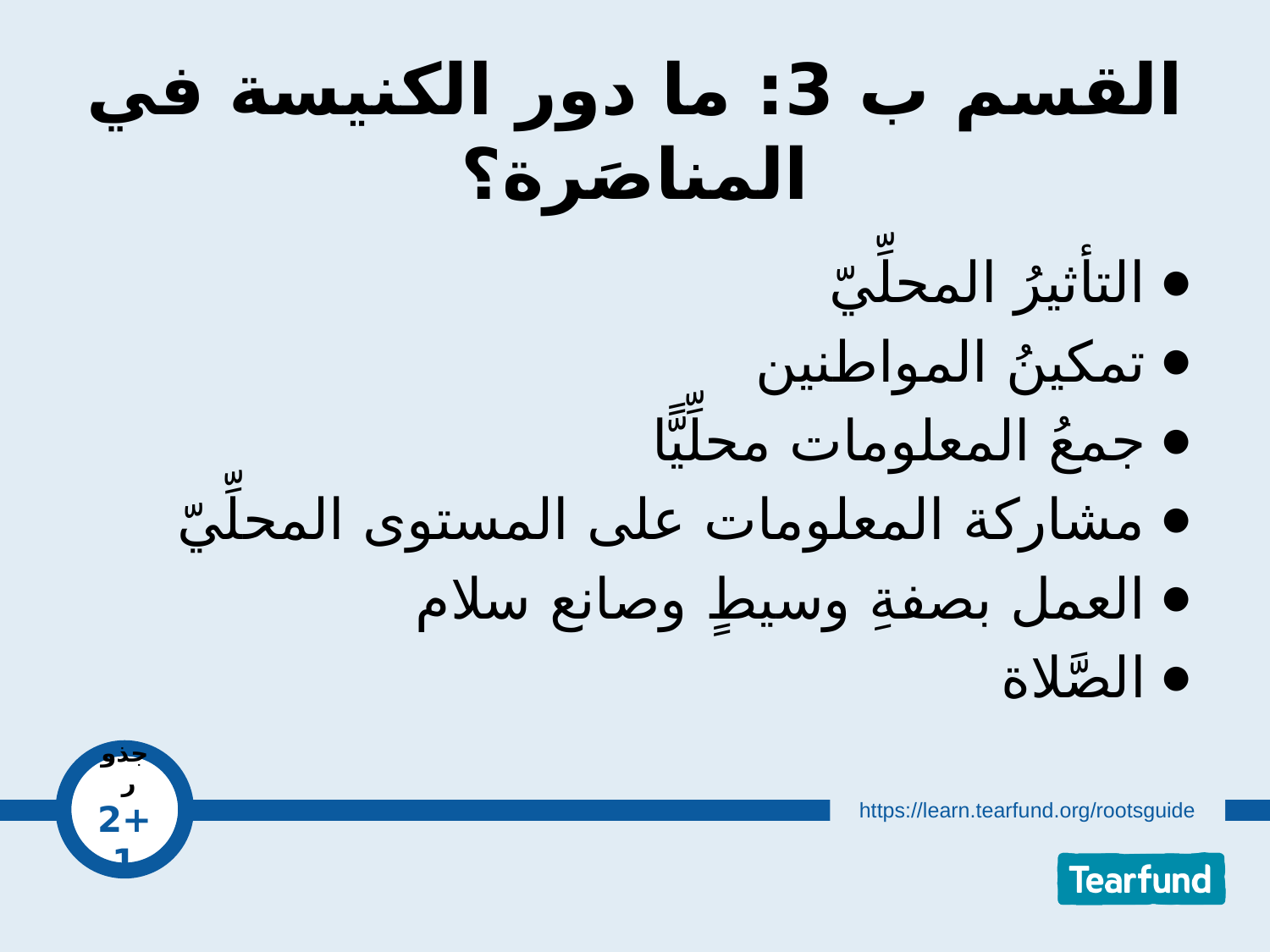

# القسم ب 3: ما دور الكنيسة في المناصَرة؟
التأثيرُ المحلِّيّ
تمكينُ المواطنين
جمعُ المعلومات محلِّيًّا
مشاركة المعلومات على المستوى المحلِّيّ
العمل بصفةِ وسيطٍ وصانع سلام
الصَّلاة